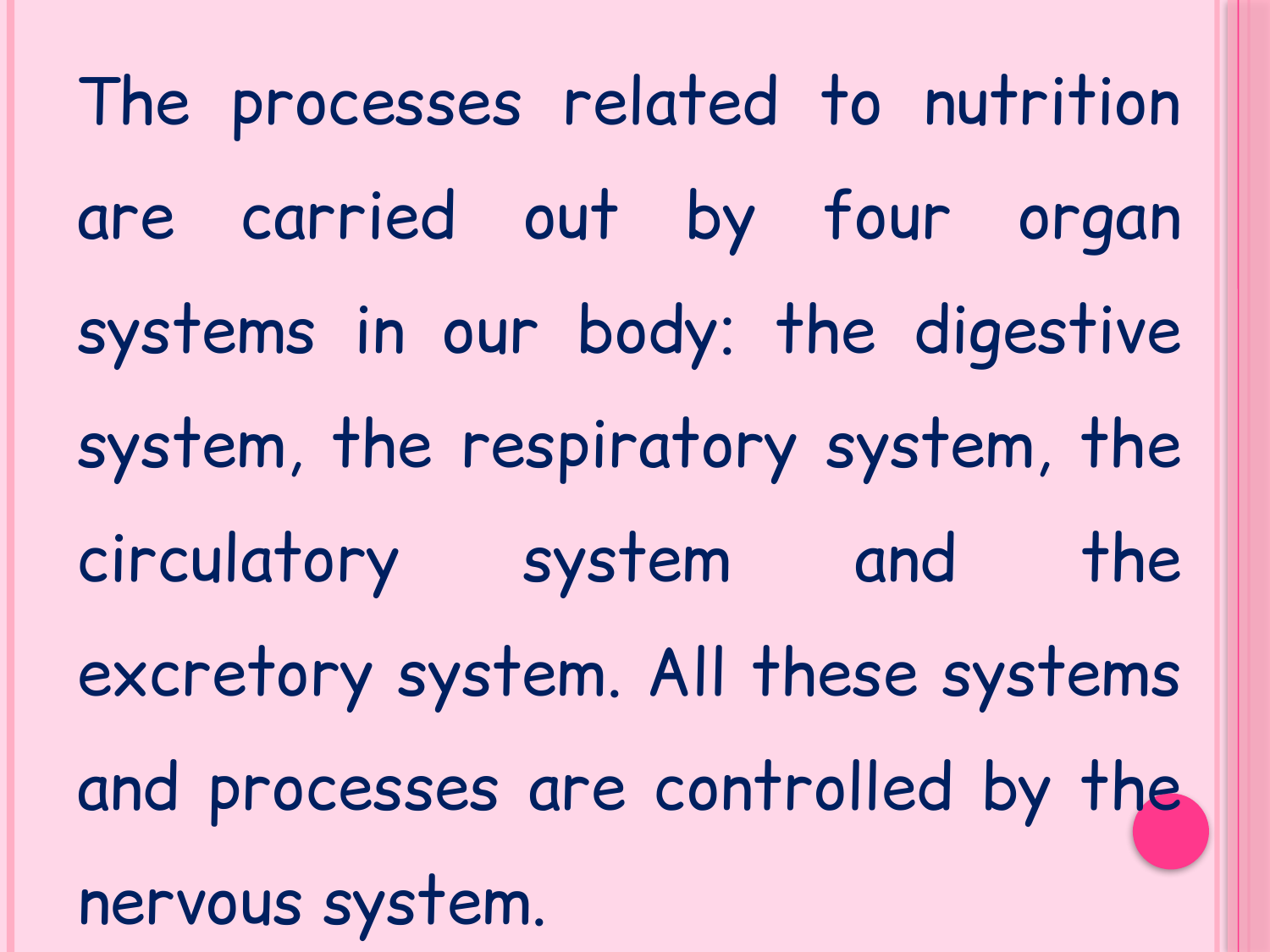

The processes related to nutrition are carried out by four organ systems in our body: the digestive system, the respiratory system, the circulatory system and the excretory system. All these systems and processes are controlled by the nervous system.